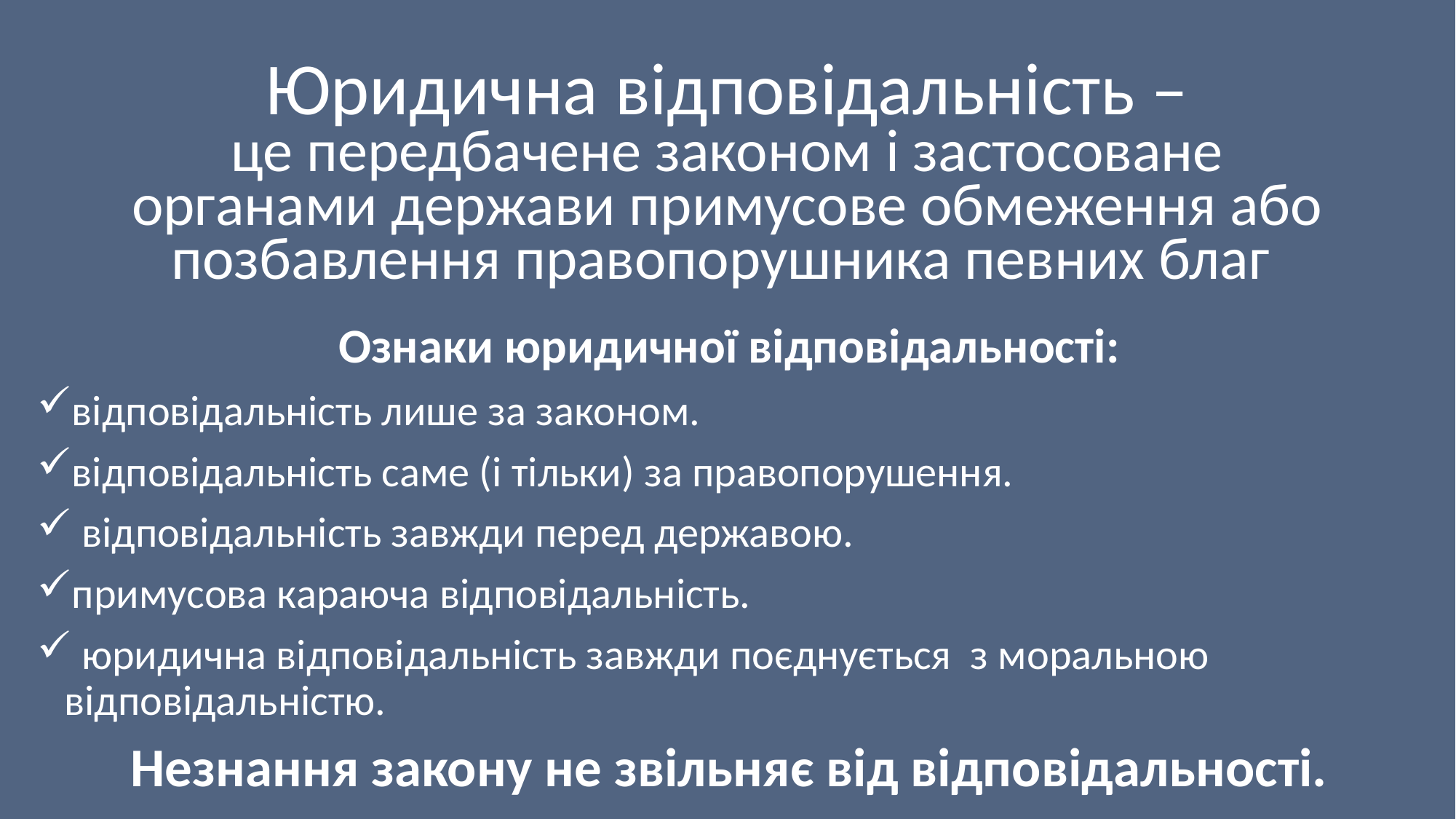

# Юридична відповідальність – це передбачене законом і застосоване органами держави примусове обмеження або позбавлення правопорушника певних благ
Ознаки юридичної відповідальності:
відповідальність лише за законом.
відповідальність саме (і тільки) за правопорушення.
 відповідальність завжди перед державою.
примусова караюча відповідальність.
 юридична відповідальність завжди поєднується  з моральною відповідальністю.
Незнання закону не звільняє від відповідальності.